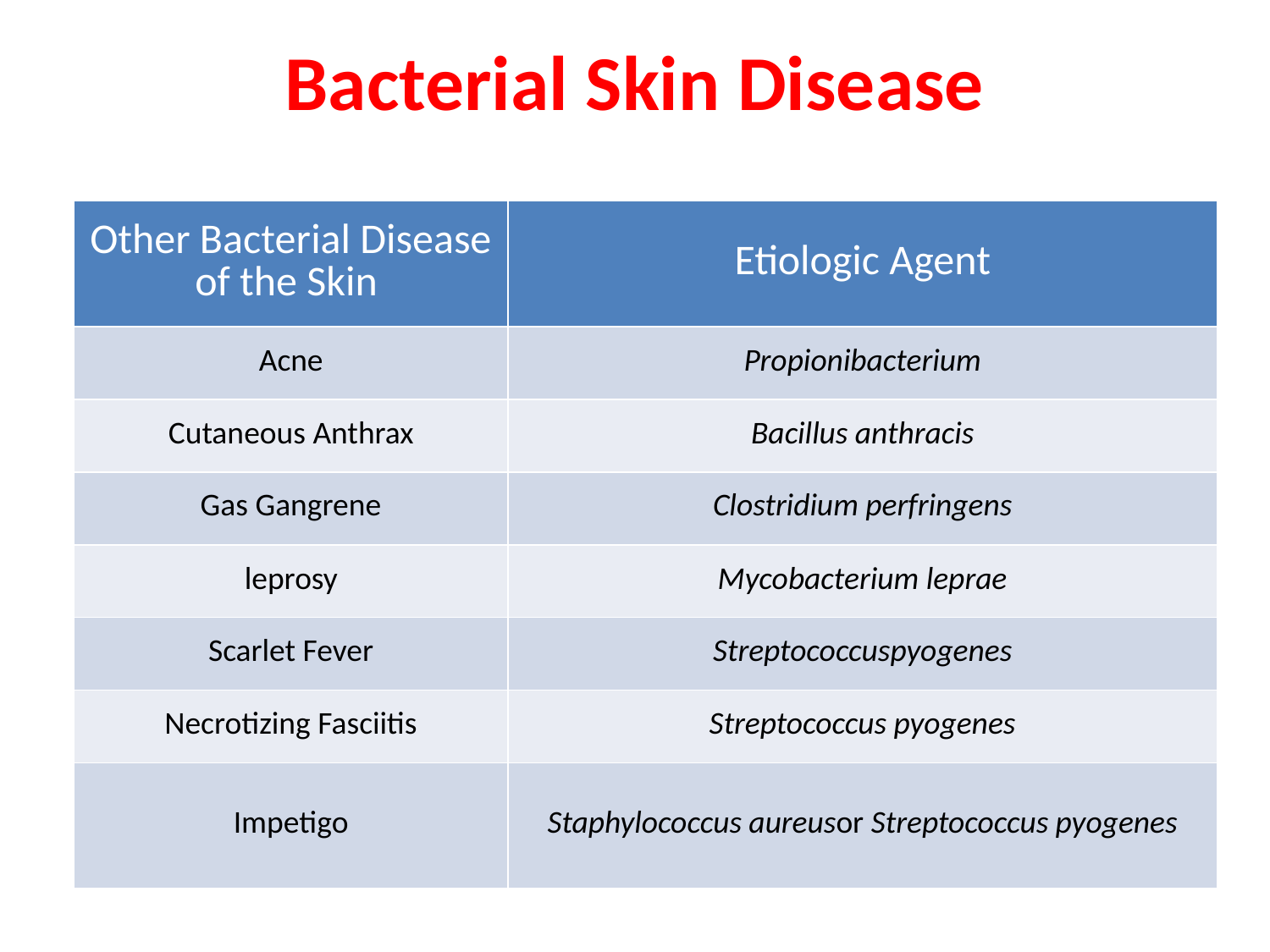

# Bacterial Skin Disease
| Other Bacterial Disease of the Skin | Etiologic Agent |
| --- | --- |
| Acne | Propionibacterium |
| Cutaneous Anthrax | Bacillus anthracis |
| Gas Gangrene | Clostridium perfringens |
| leprosy | Mycobacterium leprae |
| Scarlet Fever | Streptococcuspyogenes |
| Necrotizing Fasciitis | Streptococcus pyogenes |
| Impetigo | Staphylococcus aureusor Streptococcus pyogenes |